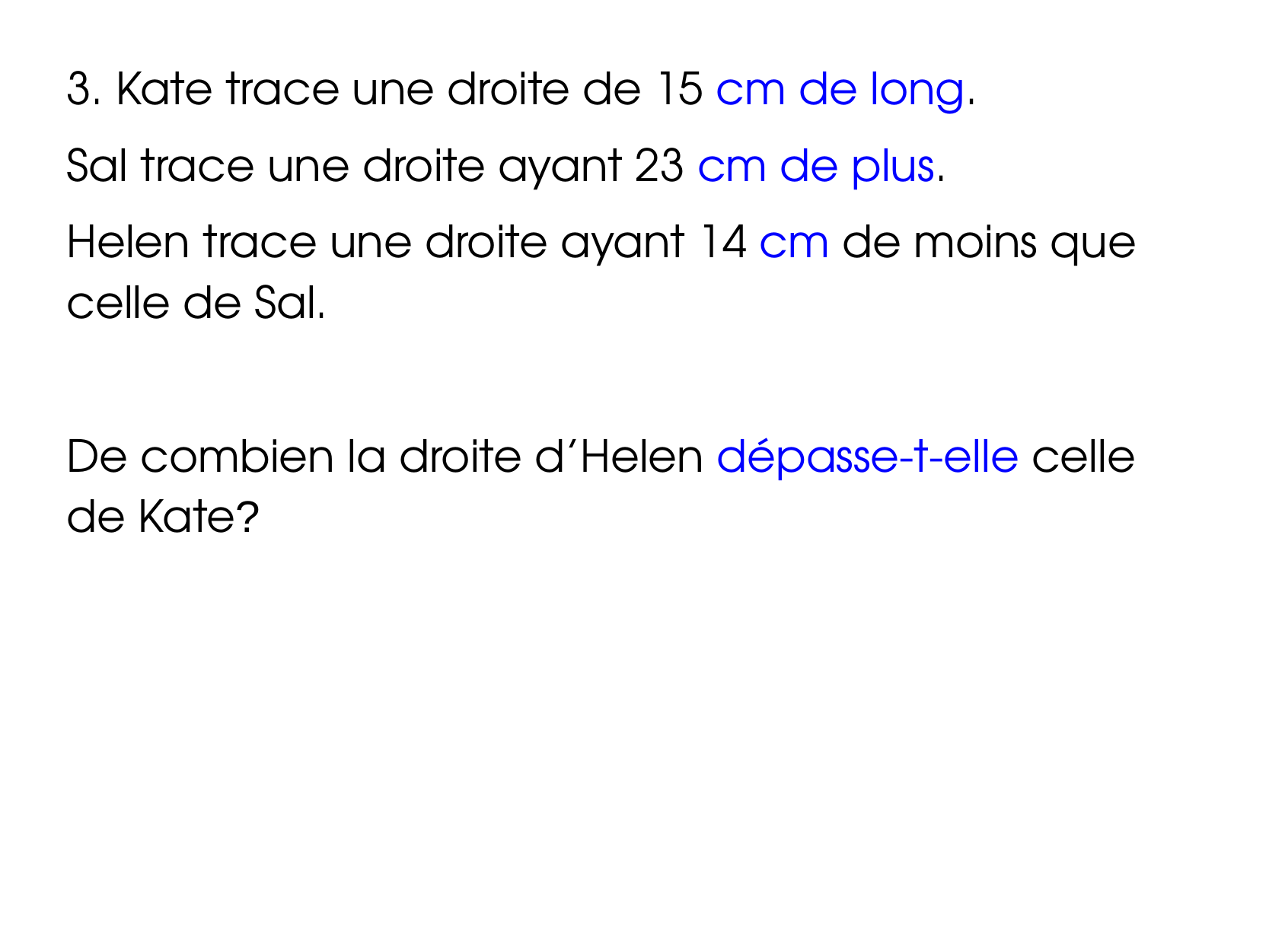

3. Kate trace une droite de 15 cm de long.
Sal trace une droite ayant 23 cm de plus.
Helen trace une droite ayant 14 cm de moins que celle de Sal.

De combien la droite d’Helen dépasse-t-elle celle
de Kate?